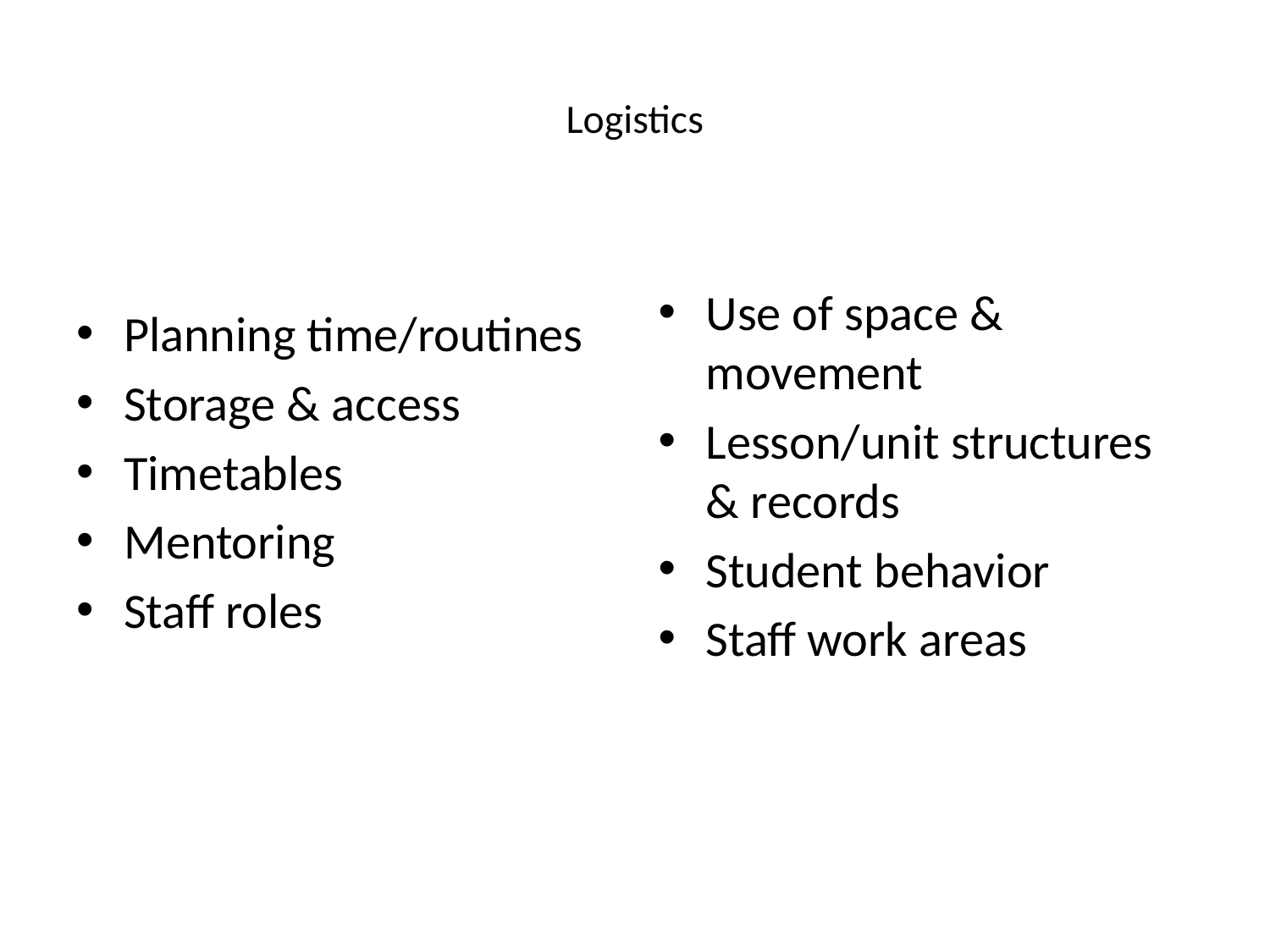

# Logistics
Use of space & movement
Lesson/unit structures & records
Student behavior
Staff work areas
Planning time/routines
Storage & access
Timetables
Mentoring
Staff roles